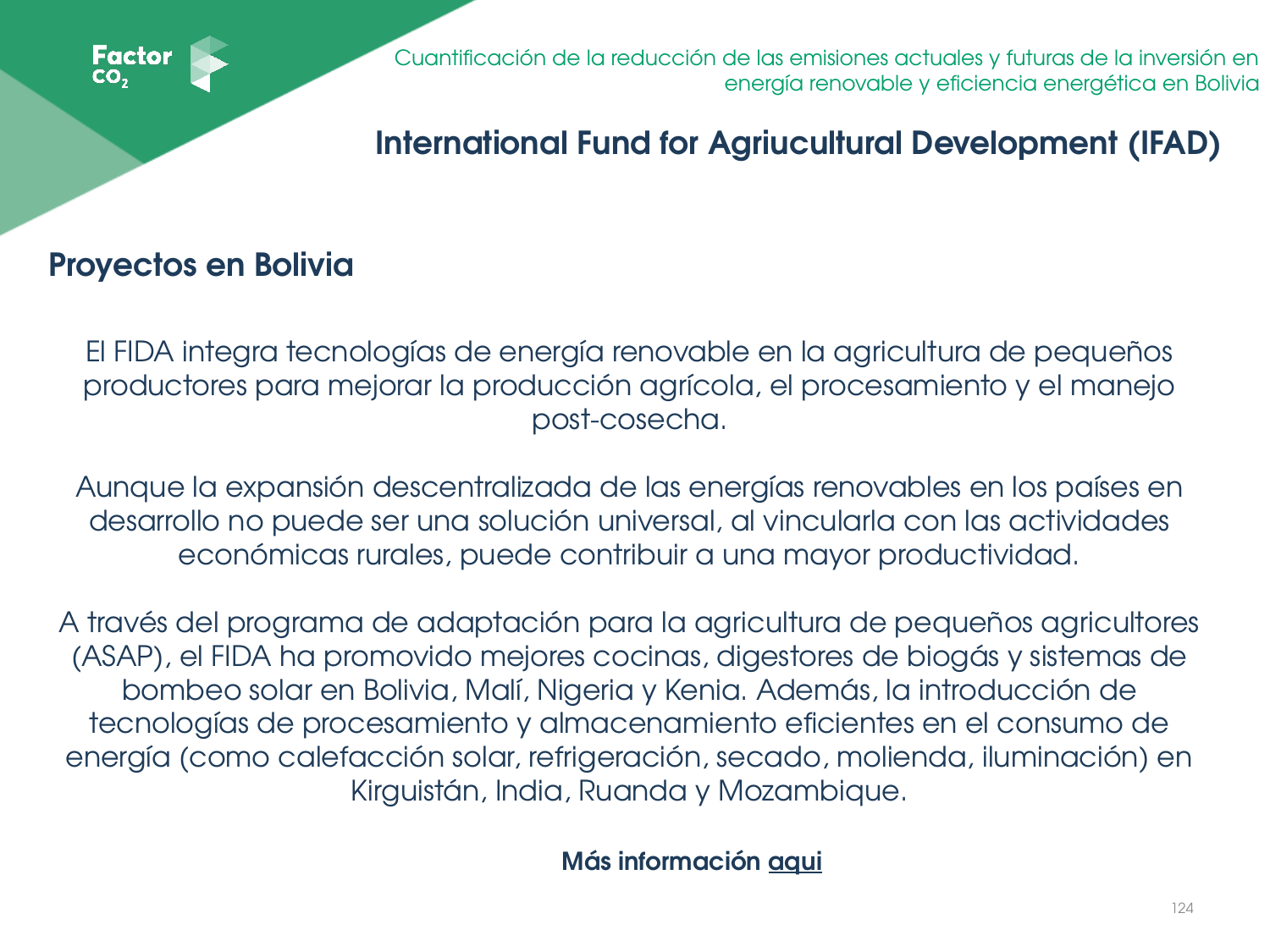

International Fund for Agriucultural Development (IFAD)
Proyectos en Bolivia
El FIDA integra tecnologías de energía renovable en la agricultura de pequeños productores para mejorar la producción agrícola, el procesamiento y el manejo post-cosecha.

Aunque la expansión descentralizada de las energías renovables en los países en desarrollo no puede ser una solución universal, al vincularla con las actividades económicas rurales, puede contribuir a una mayor productividad.

A través del programa de adaptación para la agricultura de pequeños agricultores (ASAP), el FIDA ha promovido mejores cocinas, digestores de biogás y sistemas de bombeo solar en Bolivia, Malí, Nigeria y Kenia. Además, la introducción de tecnologías de procesamiento y almacenamiento eficientes en el consumo de energía (como calefacción solar, refrigeración, secado, molienda, iluminación) en Kirguistán, India, Ruanda y Mozambique.
Más información aqui
124